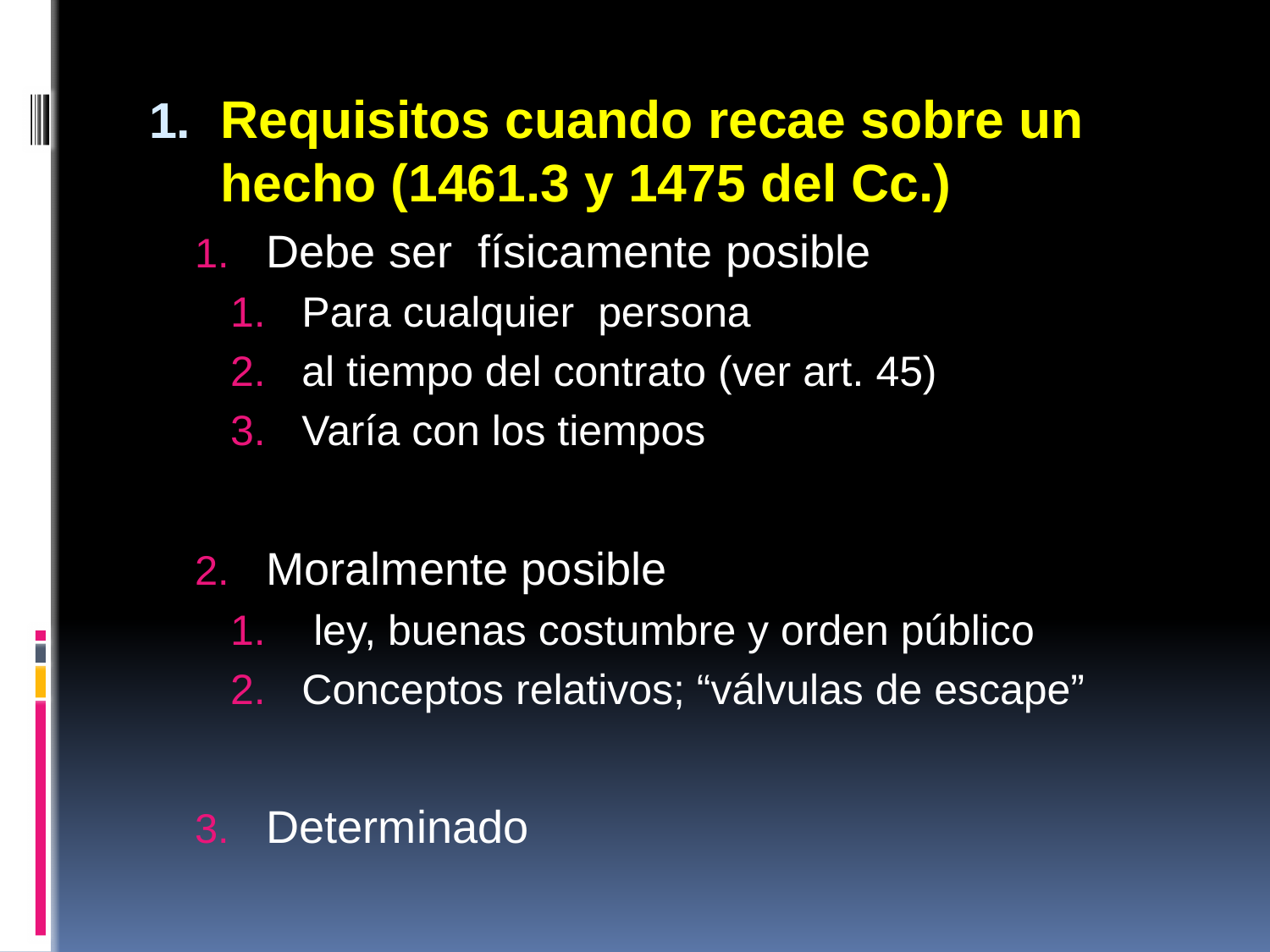

#
Requisitos cuando recae sobre un hecho (1461.3 y 1475 del Cc.)
Debe ser  físicamente posible
Para cualquier  persona
al tiempo del contrato (ver art. 45)
Varía con los tiempos

Moralmente posible
 ley, buenas costumbre y orden público
Conceptos relativos; “válvulas de escape”

Determinado